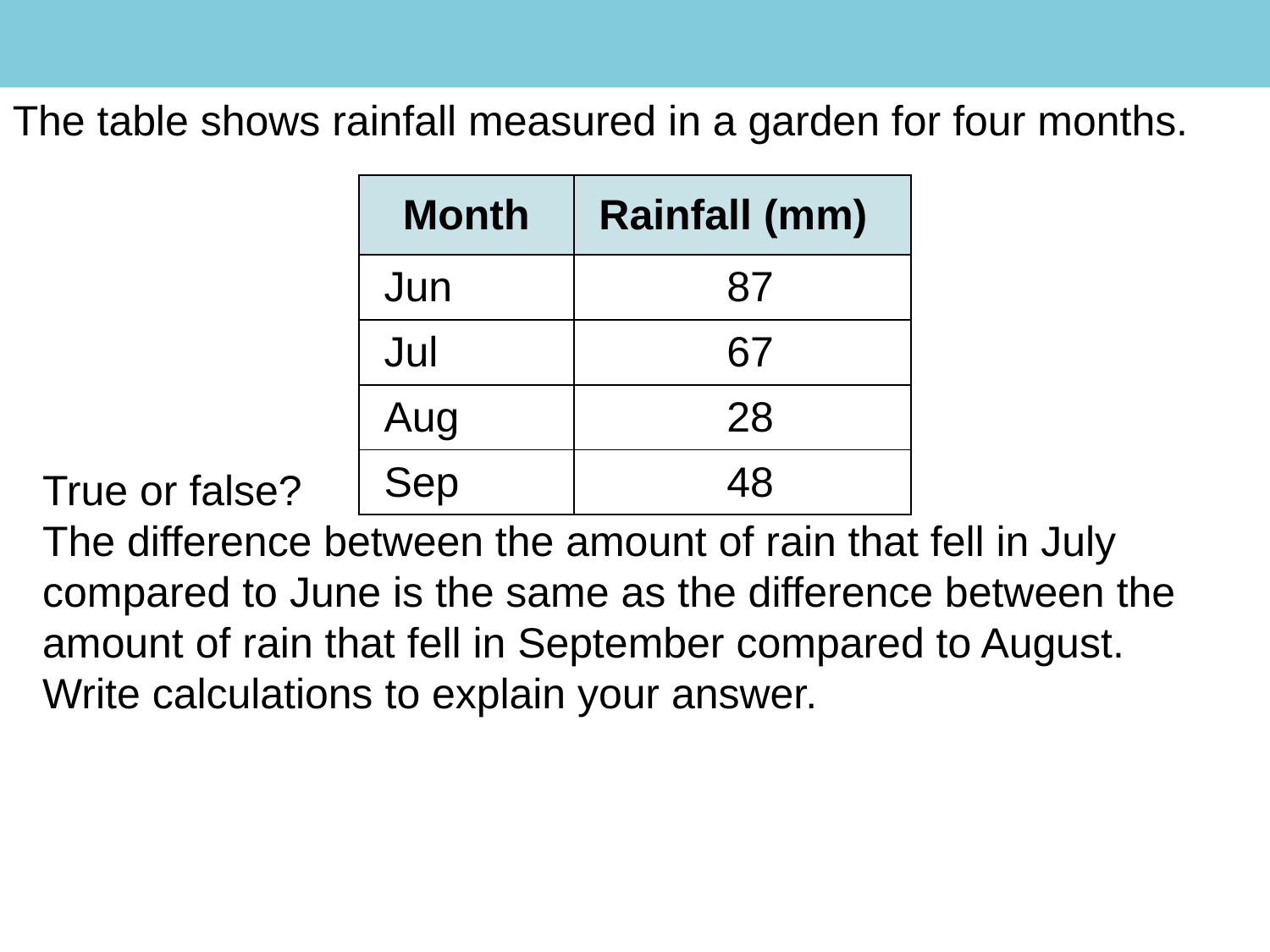

The table shows rainfall measured in a garden for four months.
| Month | Rainfall (mm) |
| --- | --- |
| Jun | 87 |
| Jul | 67 |
| Aug | 28 |
| Sep | 48 |
True or false?
The difference between the amount of rain that fell in July compared to June is the same as the difference between the amount of rain that fell in September compared to August. Write calculations to explain your answer.